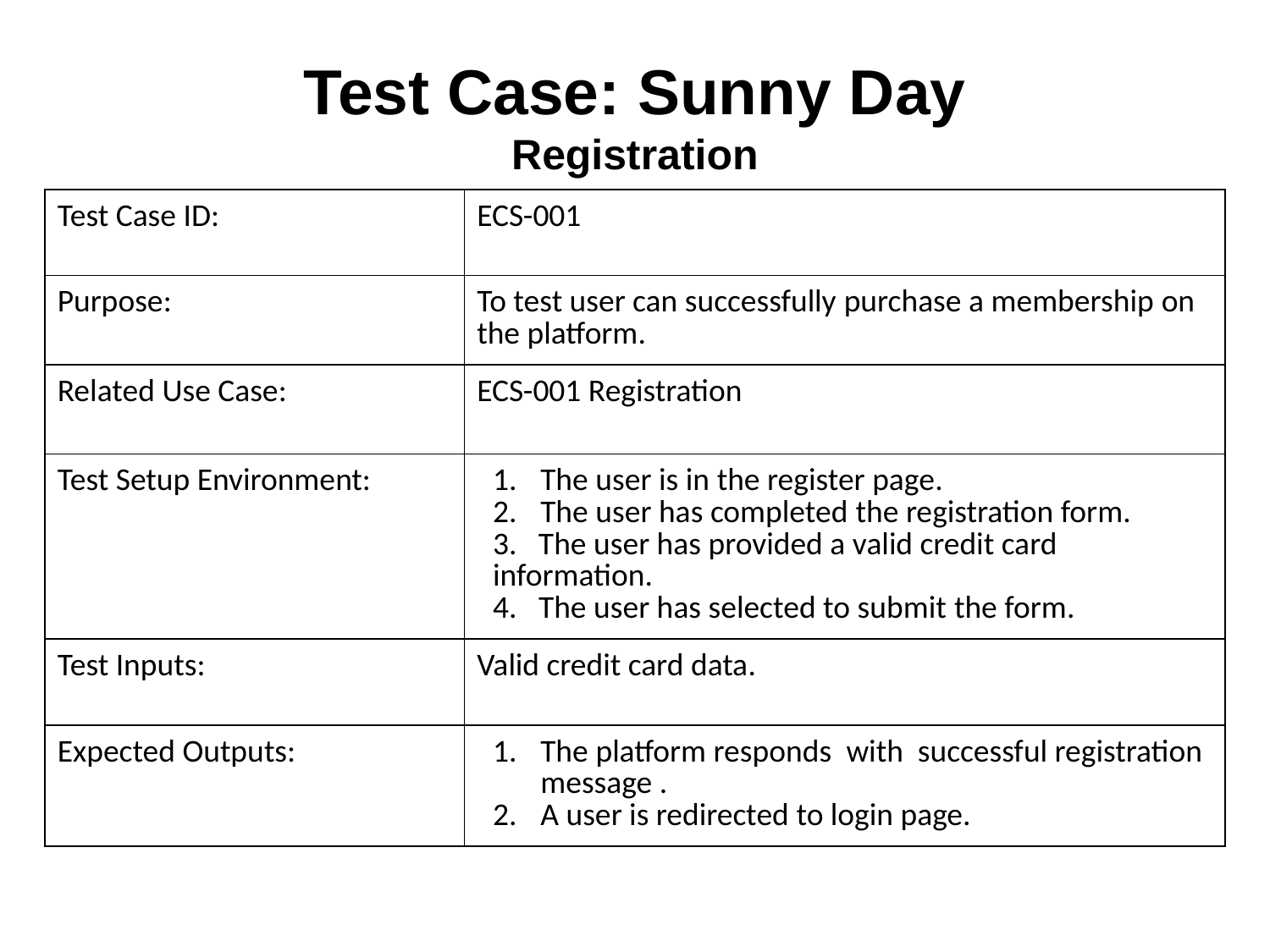

# Test Case: Sunny Day
Registration
| Test Case ID: | ECS-001 |
| --- | --- |
| Purpose: | To test user can successfully purchase a membership on the platform. |
| Related Use Case: | ECS-001 Registration |
| Test Setup Environment: | The user is in the register page. The user has completed the registration form. 3. The user has provided a valid credit card information. 4. The user has selected to submit the form. |
| Test Inputs: | Valid credit card data. |
| Expected Outputs: | The platform responds with successful registration message . A user is redirected to login page. |